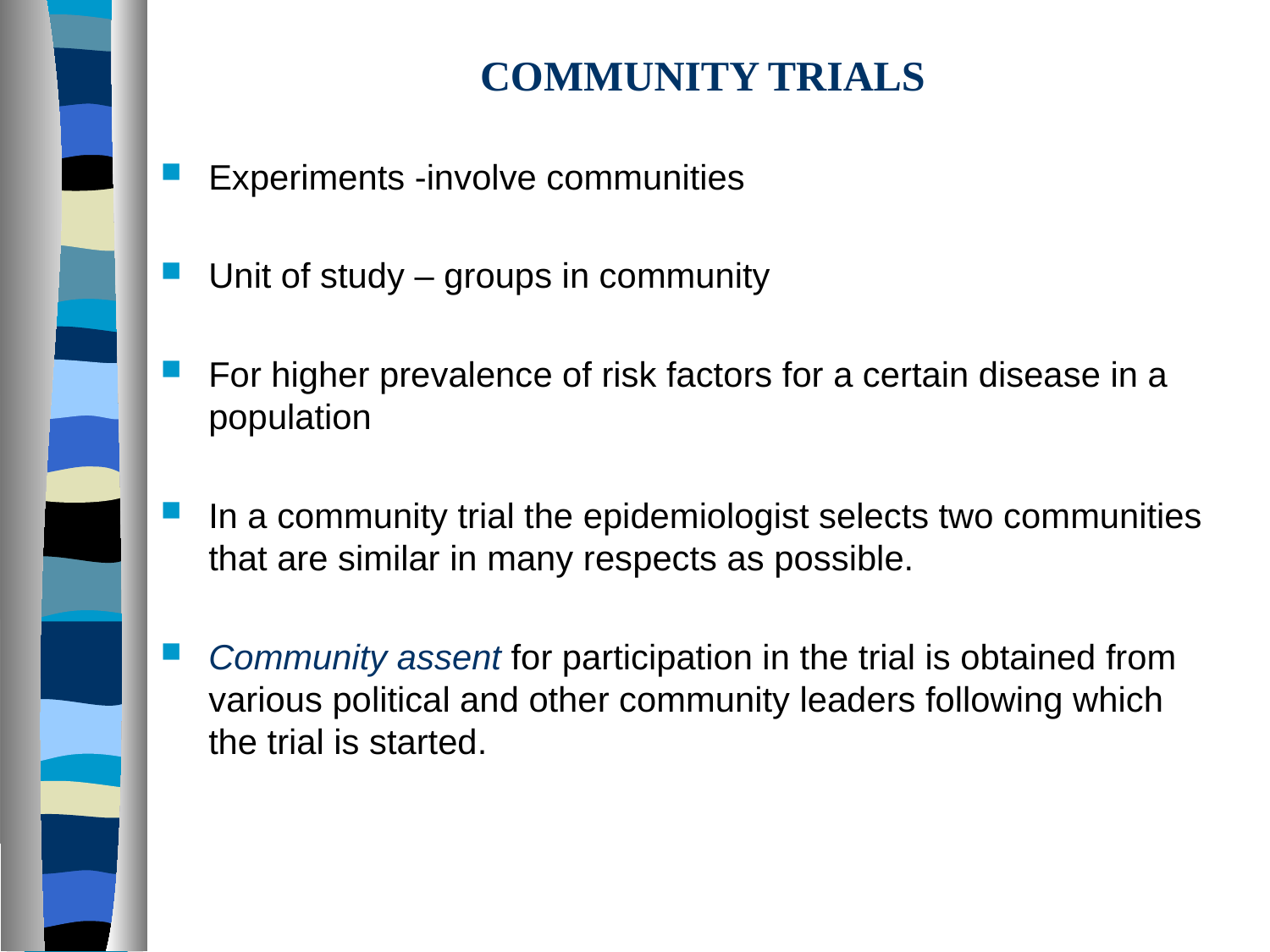

# COMMUNITY TRIALS
Experiments -involve communities

Unit of study – groups in community

For higher prevalence of risk factors for a certain disease in a population

In a community trial the epidemiologist selects two communities that are similar in many respects as possible.

Community assent for participation in the trial is obtained from various political and other community leaders following which the trial is started.